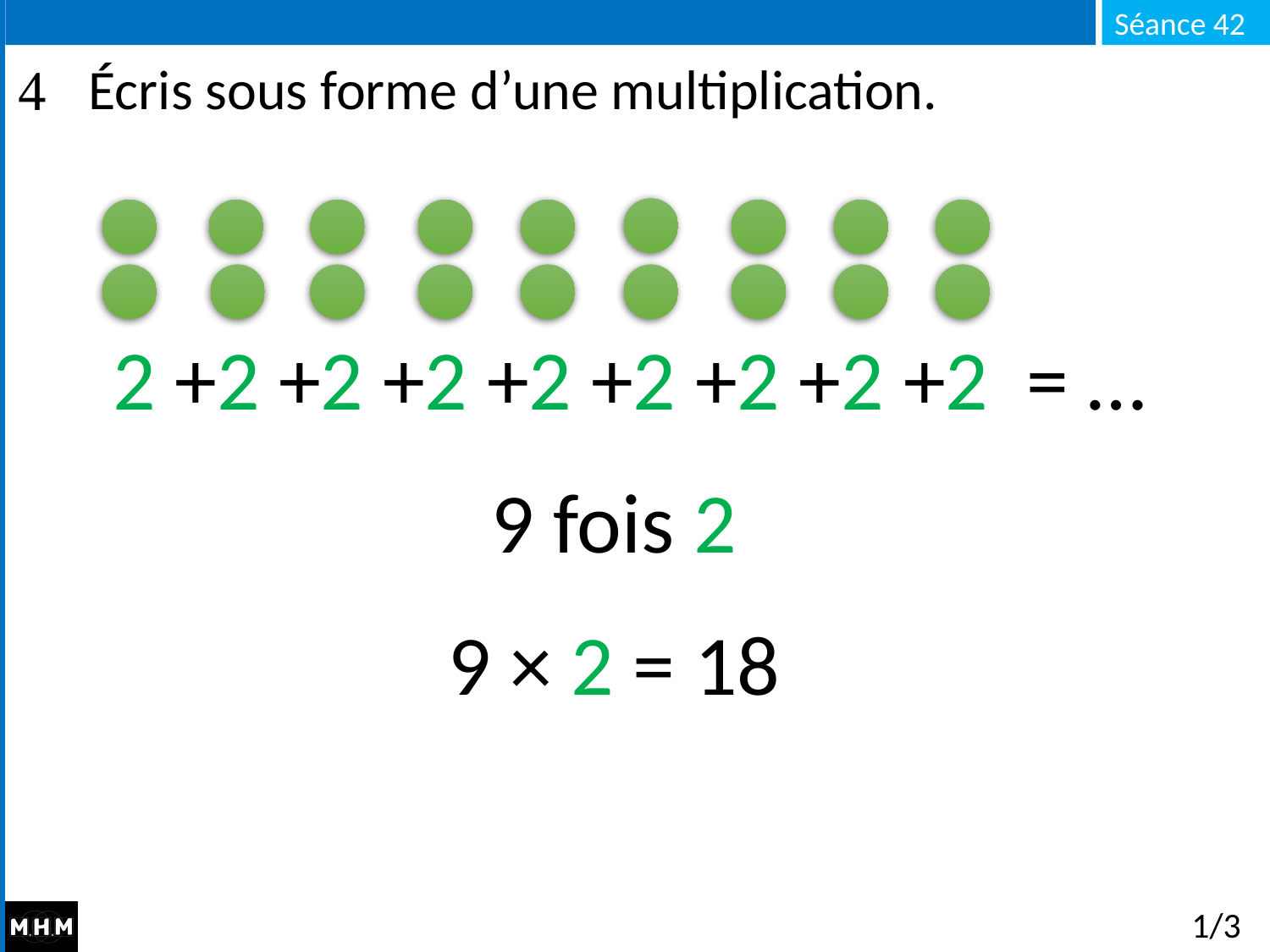

# Écris sous forme d’une multiplication.

2 +2 +2 +2 +2 +2 +2 +2 +2  = …
9 fois 2
9 × 2 = 18
1/3